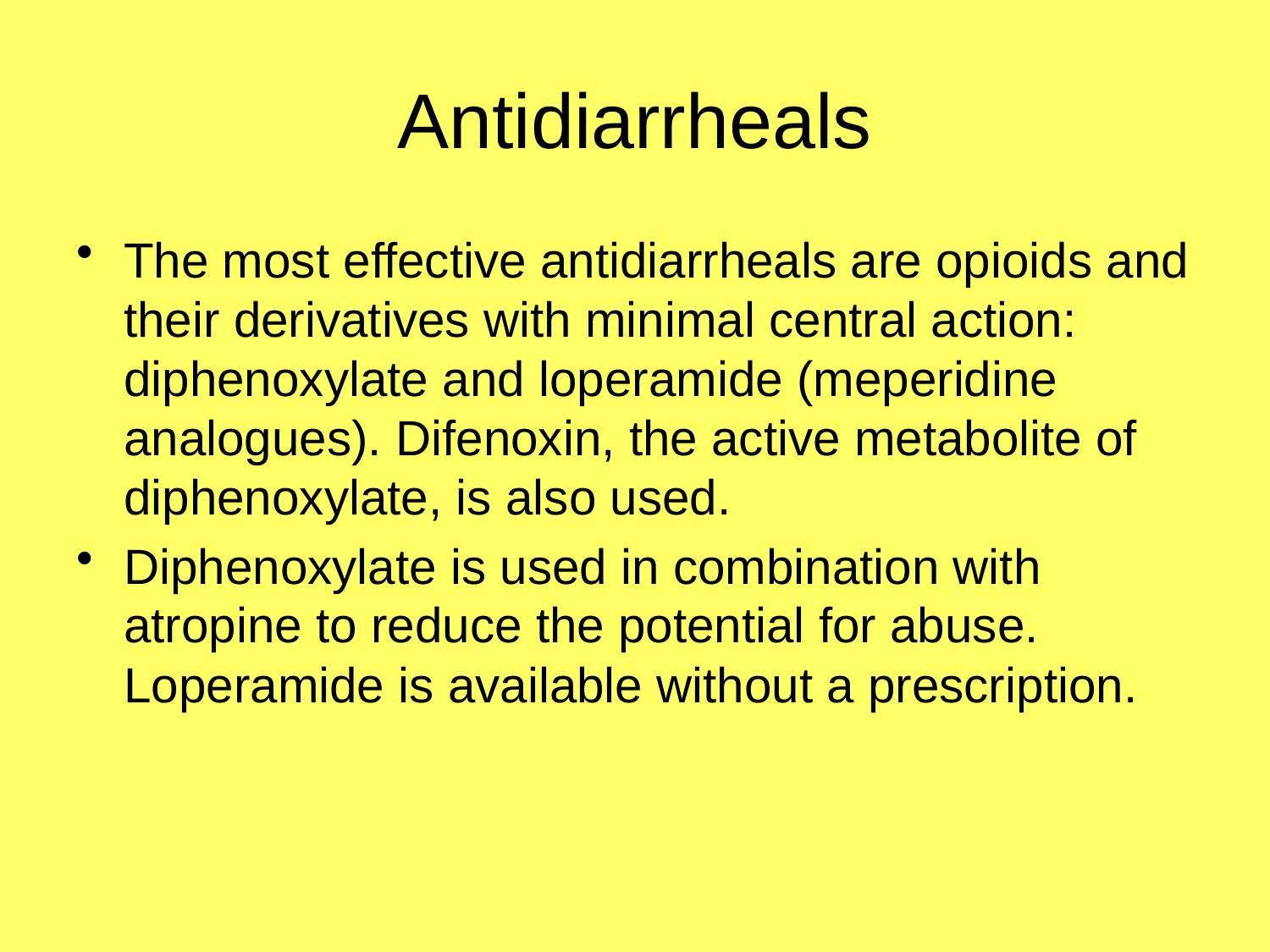

# Antidiarrheals
The most effective antidiarrheals are opioids and their derivatives with minimal central action: diphenoxylate and loperamide (meperidine analogues). Difenoxin, the active metabolite of diphenoxylate, is also used.
Diphenoxylate is used in combination with atropine to reduce the potential for abuse. Loperamide is available without a prescription.